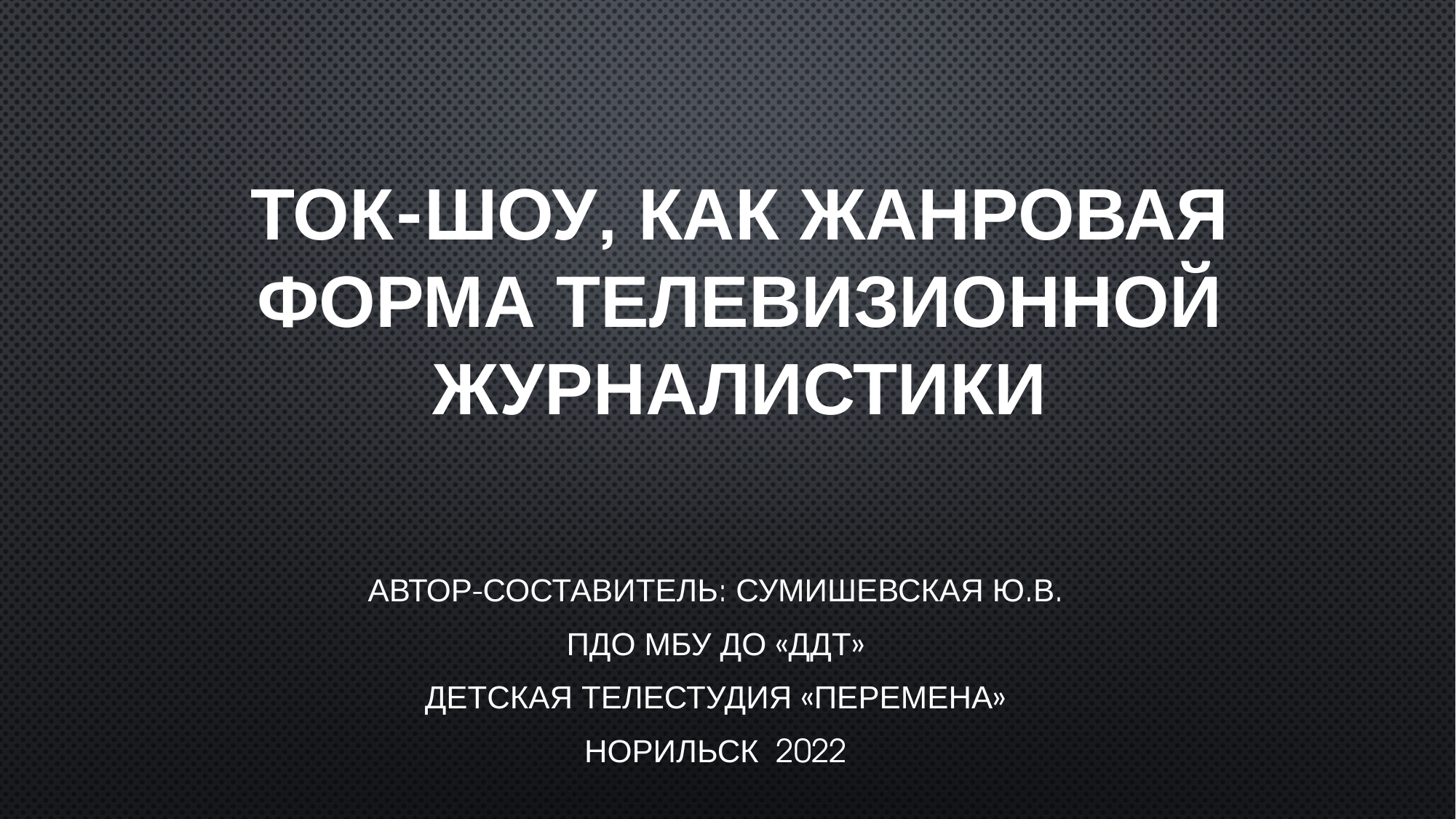

# Ток-шоу, как жанровая форма телевизионной журналистики
Автор-составитель: Сумишевская Ю.В.
ПДО МБУ ДО «ДДТ»
Детская телестудия «Перемена»
Норильск  2022